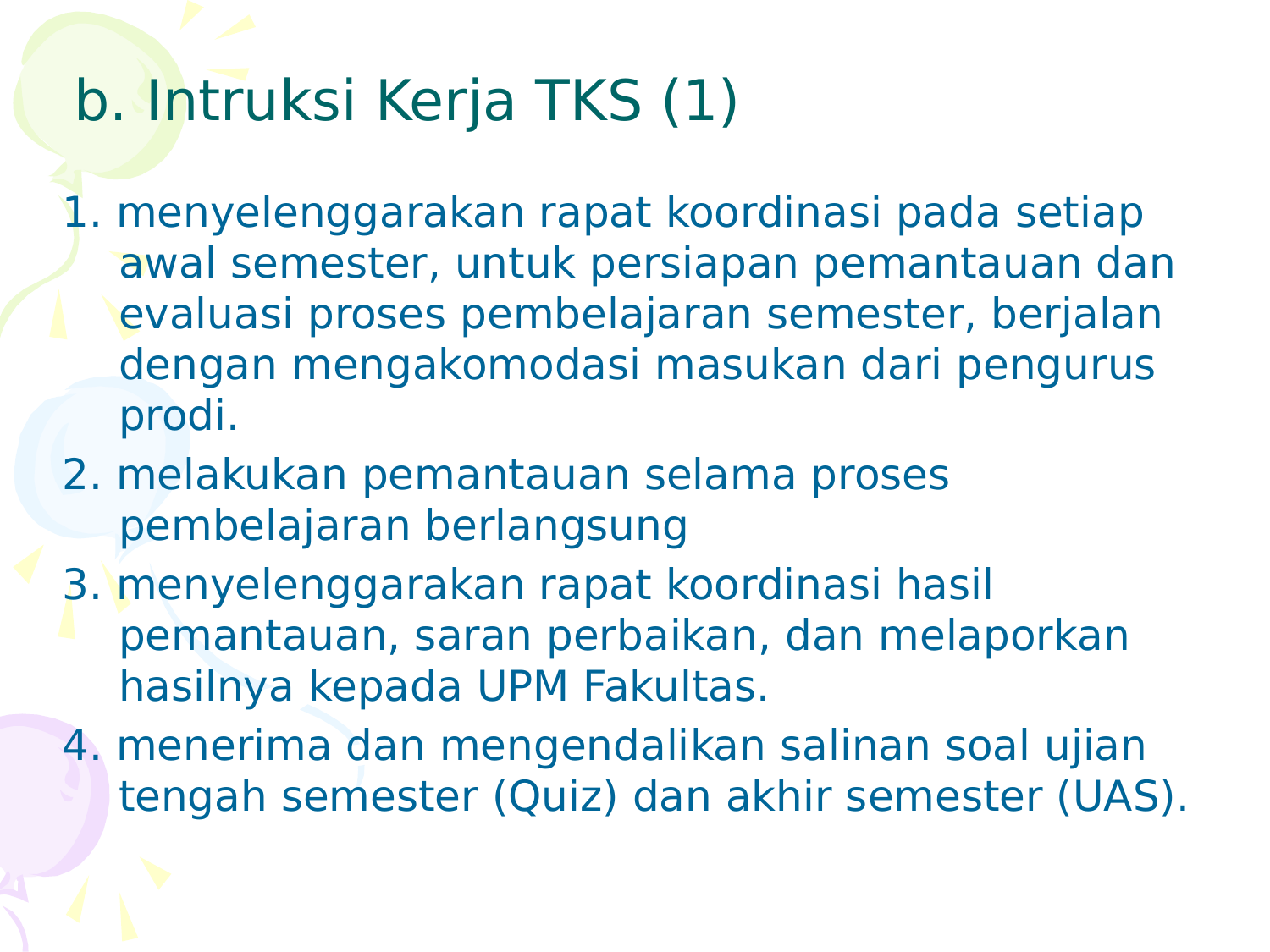

# b. Intruksi Kerja TKS (1)
1. menyelenggarakan rapat koordinasi pada setiap awal semester, untuk persiapan pemantauan dan evaluasi proses pembelajaran semester, berjalan dengan mengakomodasi masukan dari pengurus prodi.
2. melakukan pemantauan selama proses pembelajaran berlangsung
3. menyelenggarakan rapat koordinasi hasil pemantauan, saran perbaikan, dan melaporkan hasilnya kepada UPM Fakultas.
4. menerima dan mengendalikan salinan soal ujian tengah semester (Quiz) dan akhir semester (UAS).